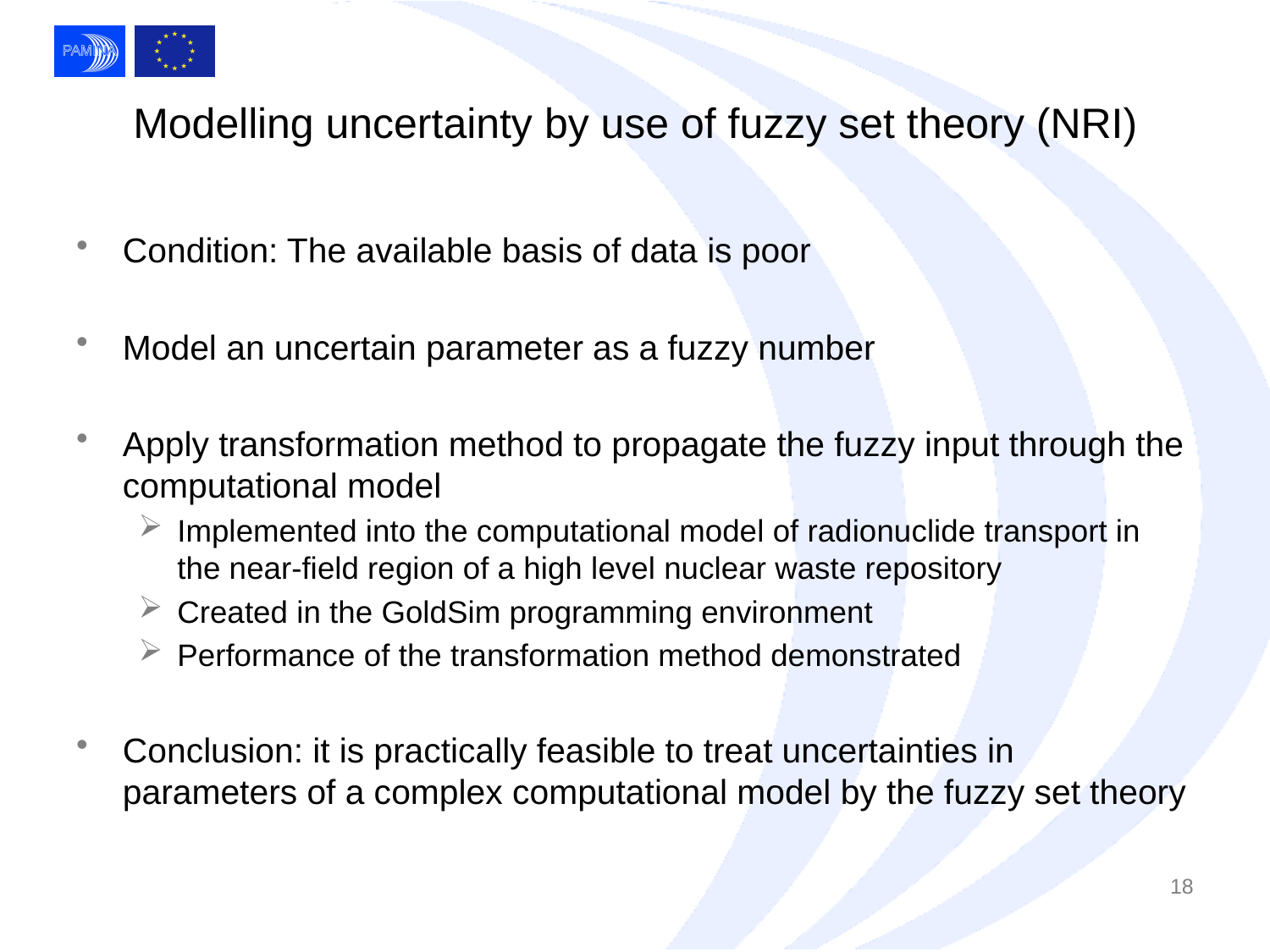

# Modelling uncertainty by use of fuzzy set theory (NRI)
Condition: The available basis of data is poor

Model an uncertain parameter as a fuzzy number

Apply transformation method to propagate the fuzzy input through the computational model
Implemented into the computational model of radionuclide transport in the near-field region of a high level nuclear waste repository
Created in the GoldSim programming environment
Performance of the transformation method demonstrated

Conclusion: it is practically feasible to treat uncertainties in parameters of a complex computational model by the fuzzy set theory
18